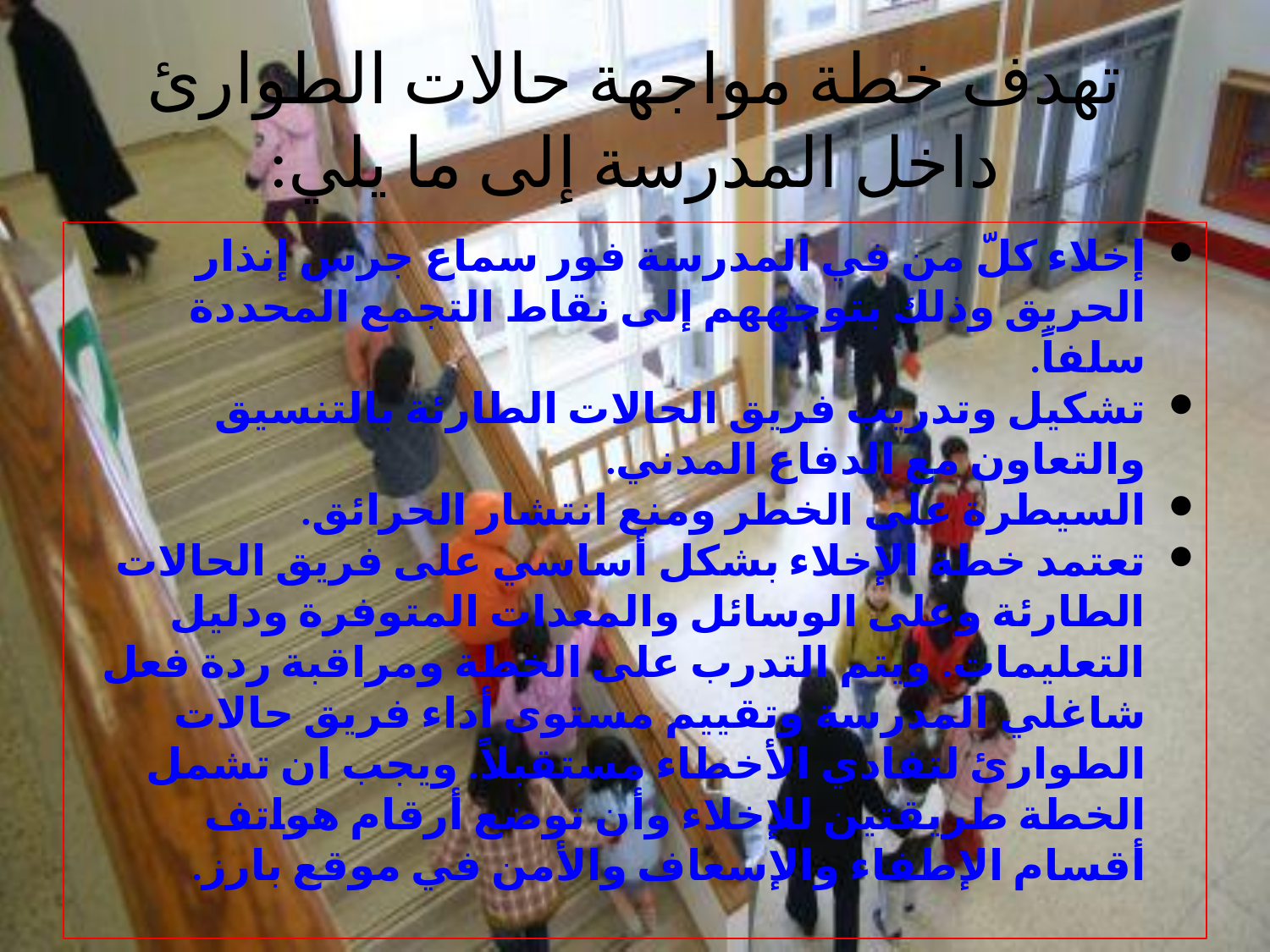

# تهدف خطة مواجهة حالات الطوارئ داخل المدرسة إلى ما يلي:
إخلاء كلّ من في المدرسة فور سماع جرس إنذار الحريق وذلك بتوجههم إلى نقاط التجمع المحددة سلفاً.
تشكيل وتدريب فريق الحالات الطارئة بالتنسيق والتعاون مع الدفاع المدني.
السيطرة على الخطر ومنع انتشار الحرائق.
تعتمد خطة الإخلاء بشكل أساسي على فريق الحالات الطارئة وعلى الوسائل والمعدات المتوفرة ودليل التعليمات. ويتم التدرب على الخطة ومراقبة ردة فعل شاغلي المدرسة وتقييم مستوى أداء فريق حالات الطوارئ لتفادي الأخطاء مستقبلاً. ويجب ان تشمل الخطة طريقتين للإخلاء وأن توضع أرقام هواتف أقسام الإطفاء والإسعاف والأمن في موقع بارز.